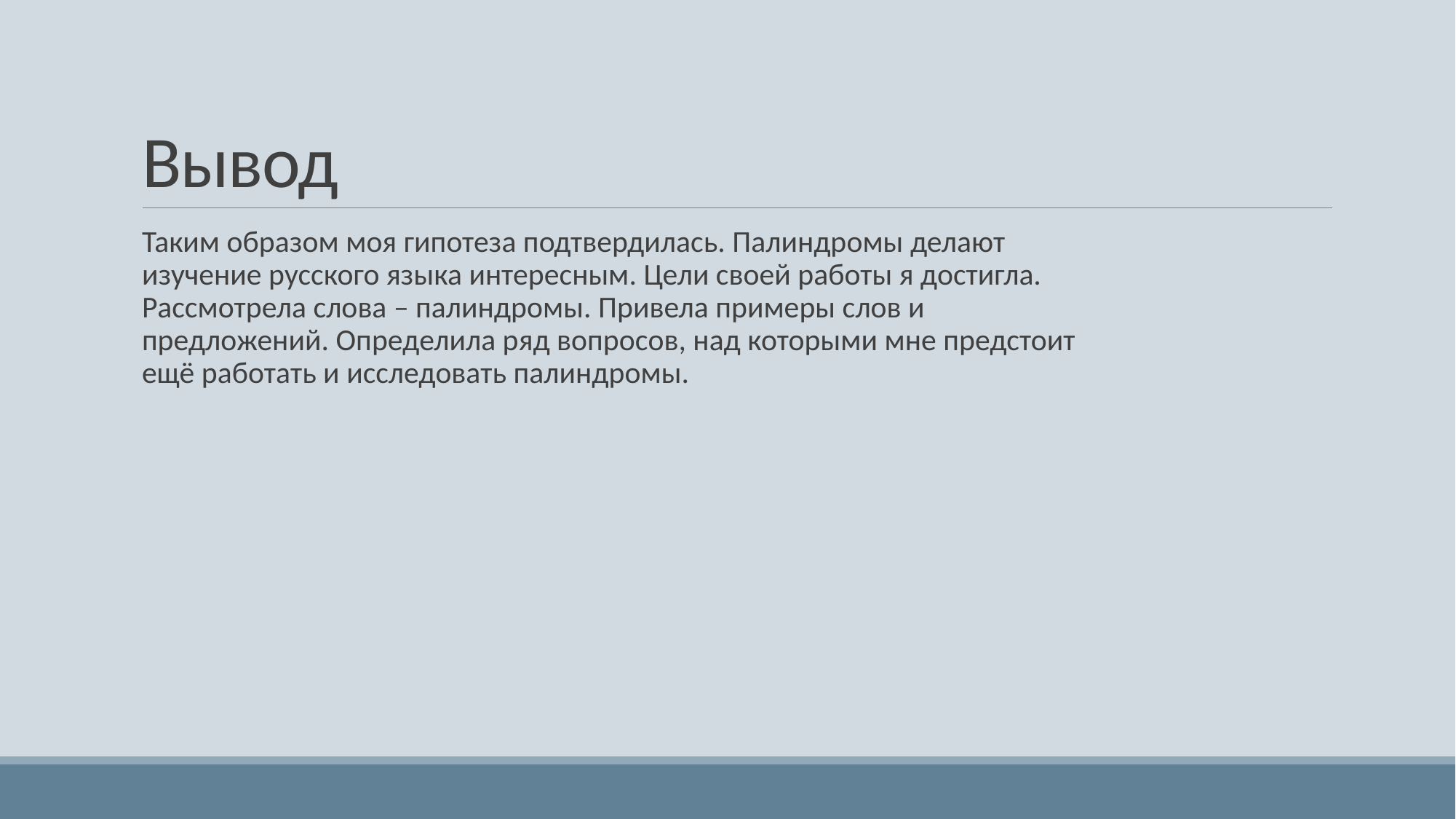

# Вывод
Таким образом моя гипотеза подтвердилась. Палиндромы делают изучение русского языка интересным. Цели своей работы я достигла. Рассмотрела слова – палиндромы. Привела примеры слов и предложений. Определила ряд вопросов, над которыми мне предстоит ещё работать и исследовать палиндромы.